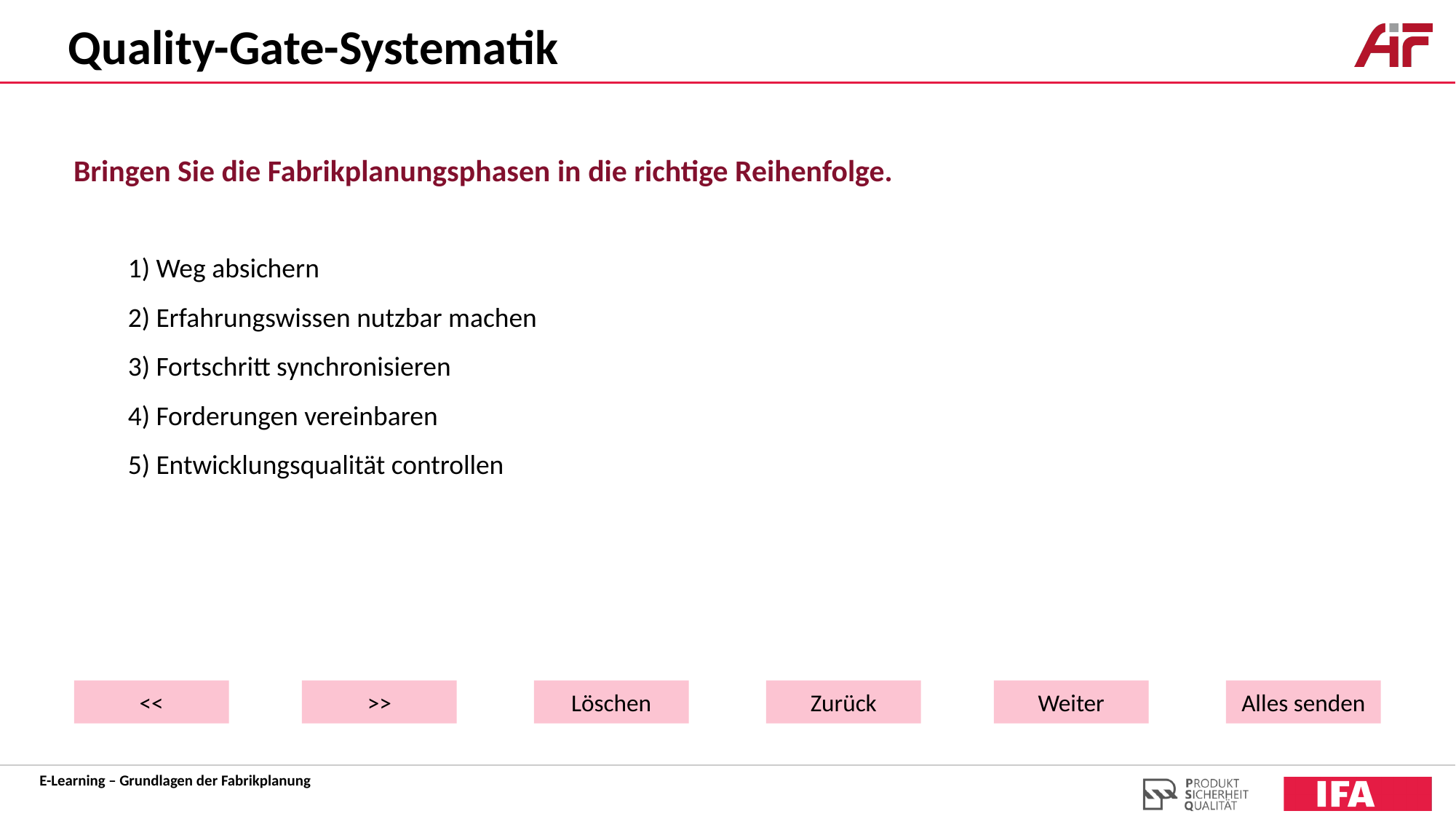

Quality-Gate-Systematik
Bringen Sie die Fabrikplanungsphasen in die richtige Reihenfolge.
1) Weg absichern
2) Erfahrungswissen nutzbar machen
3) Fortschritt synchronisieren
4) Forderungen vereinbaren
5) Entwicklungsqualität controllen
<<
>>
Löschen
Zurück
Weiter
Alles senden